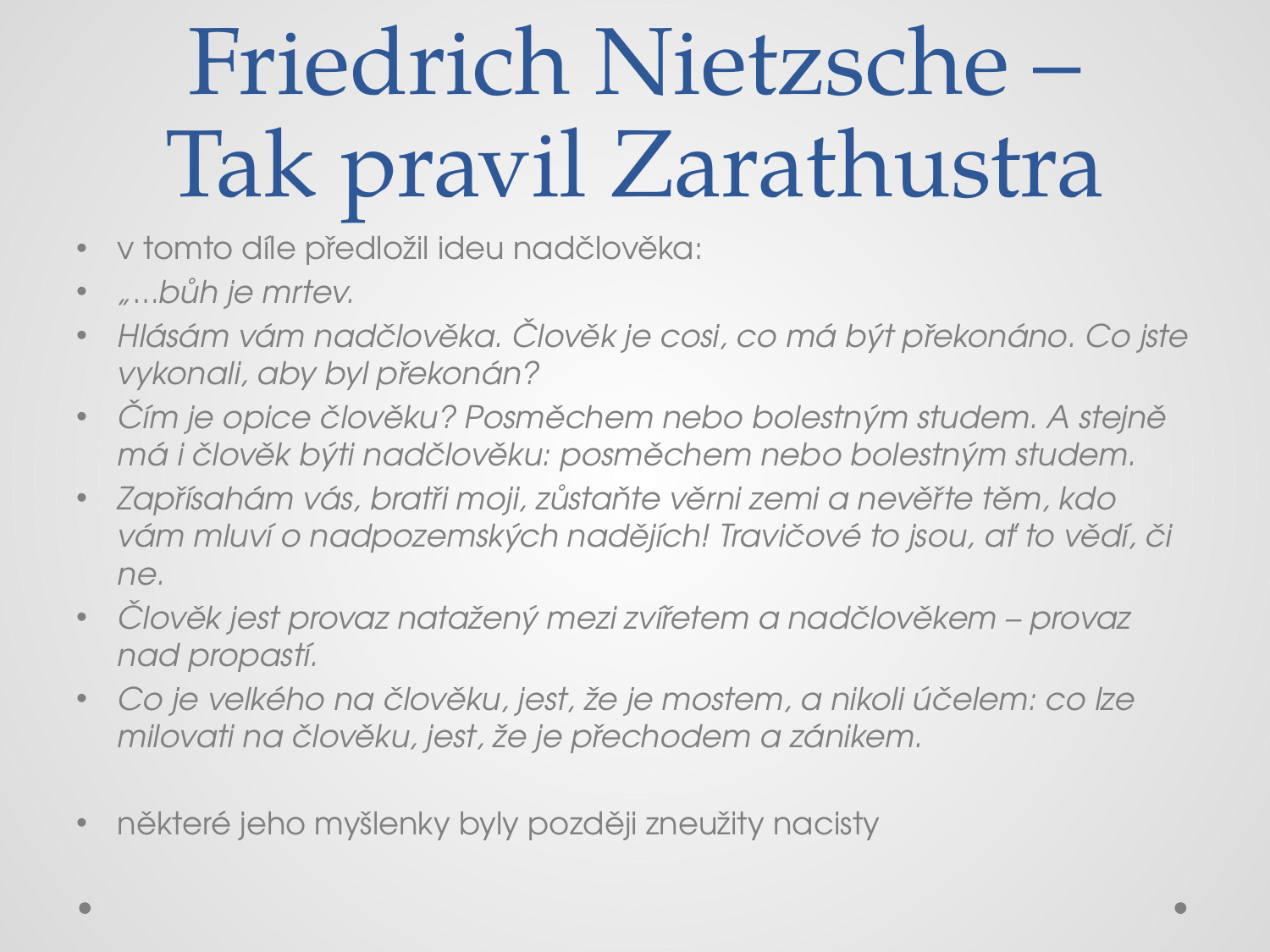

# Friedrich Nietzsche – Tak pravil Zarathustra
v tomto díle předložil ideu nadčlověka:
„…bůh je mrtev.
Hlásám vám nadčlověka. Člověk je cosi, co má být překonáno. Co jste vykonali, aby byl překonán?
Čím je opice člověku? Posměchem nebo bolestným studem. A stejně má i člověk býti nadčlověku: posměchem nebo bolestným studem.
Zapřísahám vás, bratři moji, zůstaňte věrni zemi a nevěřte těm, kdo vám mluví o nadpozemských nadějích! Travičové to jsou, ať to vědí, či ne.
Člověk jest provaz natažený mezi zvířetem a nadčlověkem – provaz nad propastí.
Co je velkého na člověku, jest, že je mostem, a nikoli účelem: co lze milovati na člověku, jest, že je přechodem a zánikem.

některé jeho myšlenky byly později zneužity nacisty